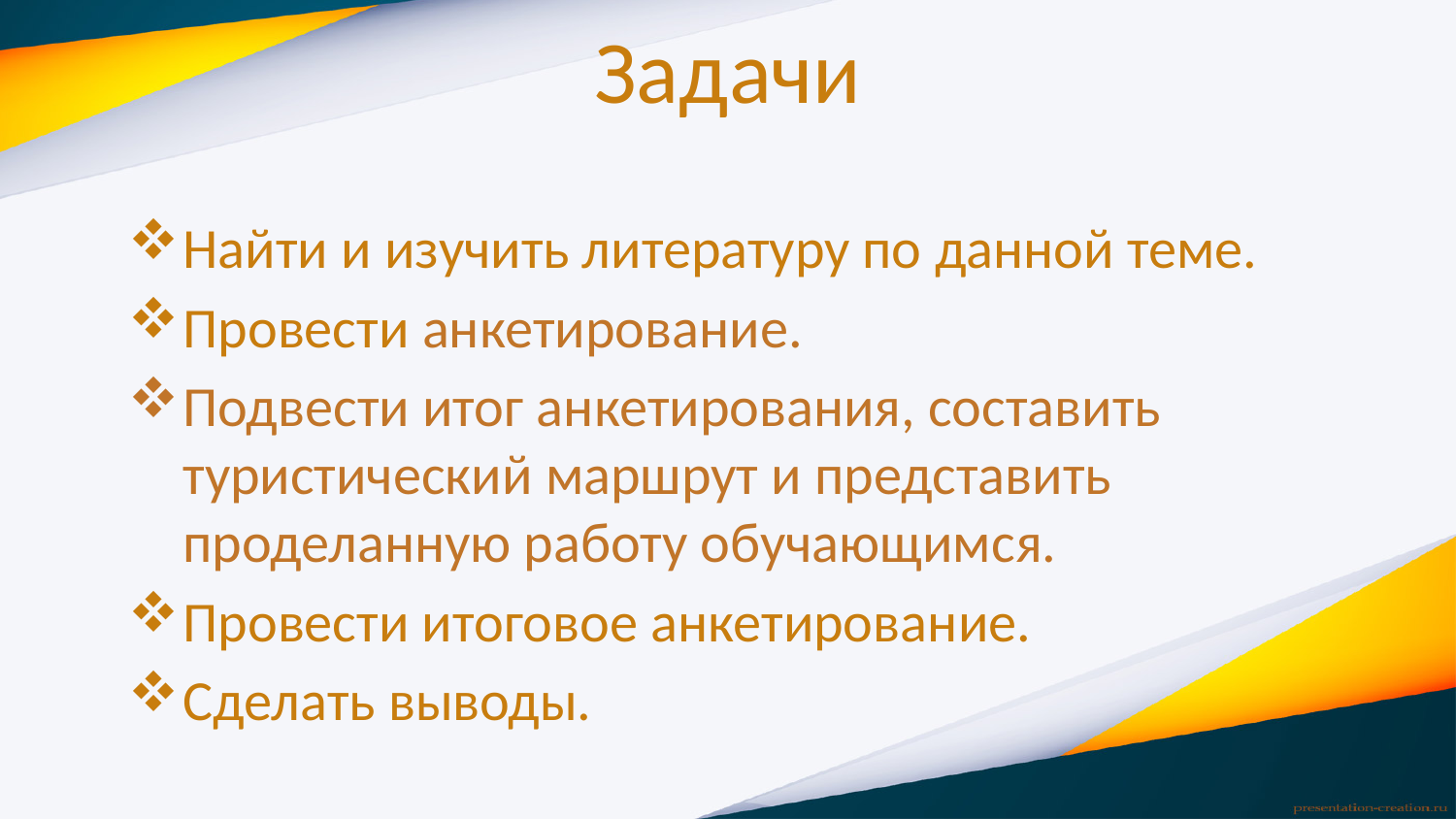

# Задачи
Найти и изучить литературу по данной теме.
Провести анкетирование.
Подвести итог анкетирования, составить туристический маршрут и представить проделанную работу обучающимся.
Провести итоговое анкетирование.
Сделать выводы.